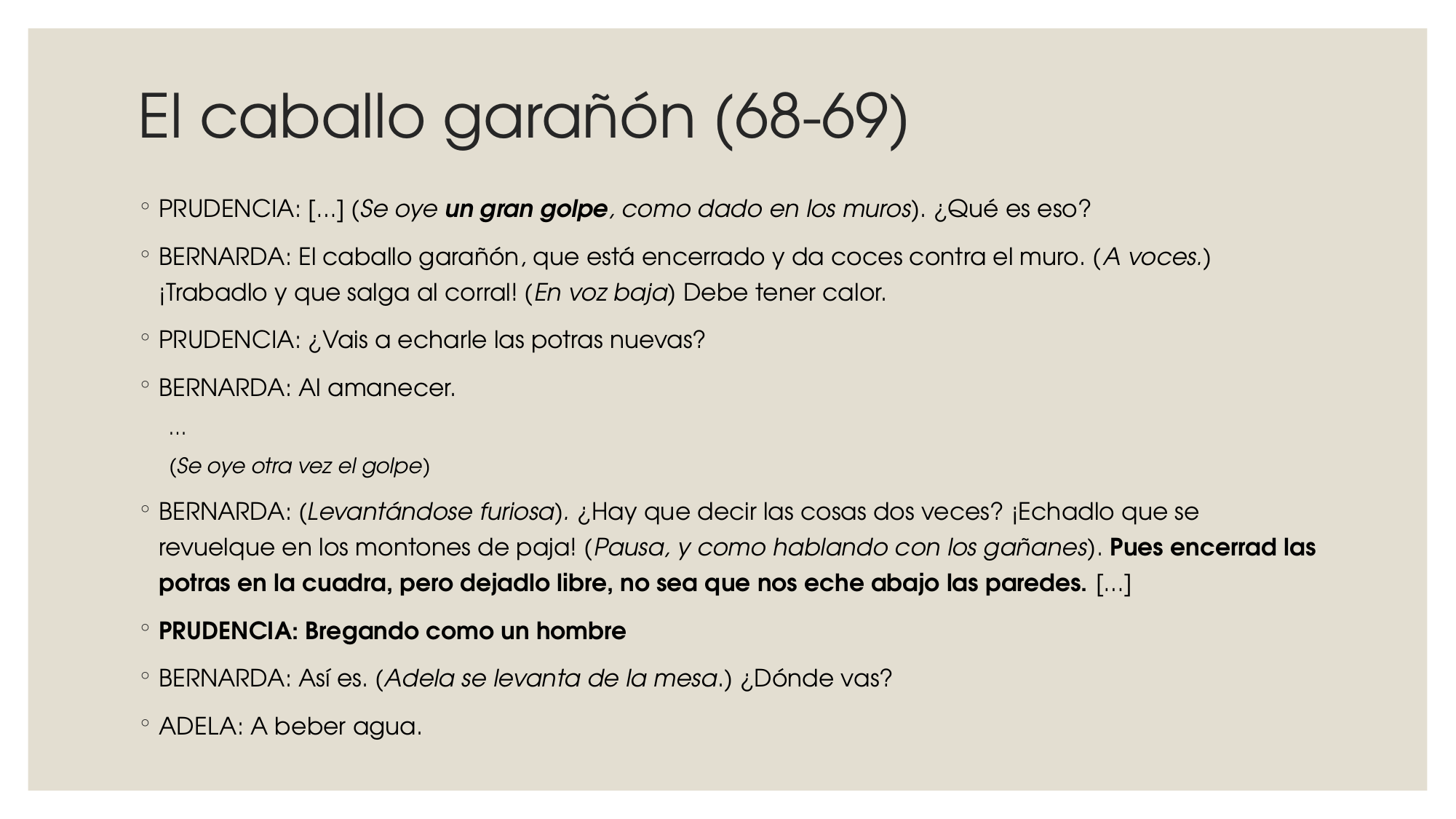

# El caballo garañón (68-69)
PRUDENCIA: […] (Se oye un gran golpe, como dado en los muros). ¿Qué es eso?
BERNARDA: El caballo garañón, que está encerrado y da coces contra el muro. (A voces.) ¡Trabadlo y que salga al corral! (En voz baja) Debe tener calor.
PRUDENCIA: ¿Vais a echarle las potras nuevas?
BERNARDA: Al amanecer.
		…
(Se oye otra vez el golpe)
BERNARDA: (Levantándose furiosa). ¿Hay que decir las cosas dos veces? ¡Echadlo que se revuelque en los montones de paja! (Pausa, y como hablando con los gañanes). Pues encerrad las potras en la cuadra, pero dejadlo libre, no sea que nos eche abajo las paredes. […]
PRUDENCIA: Bregando como un hombre
BERNARDA: Así es. (Adela se levanta de la mesa.) ¿Dónde vas?
ADELA: A beber agua.